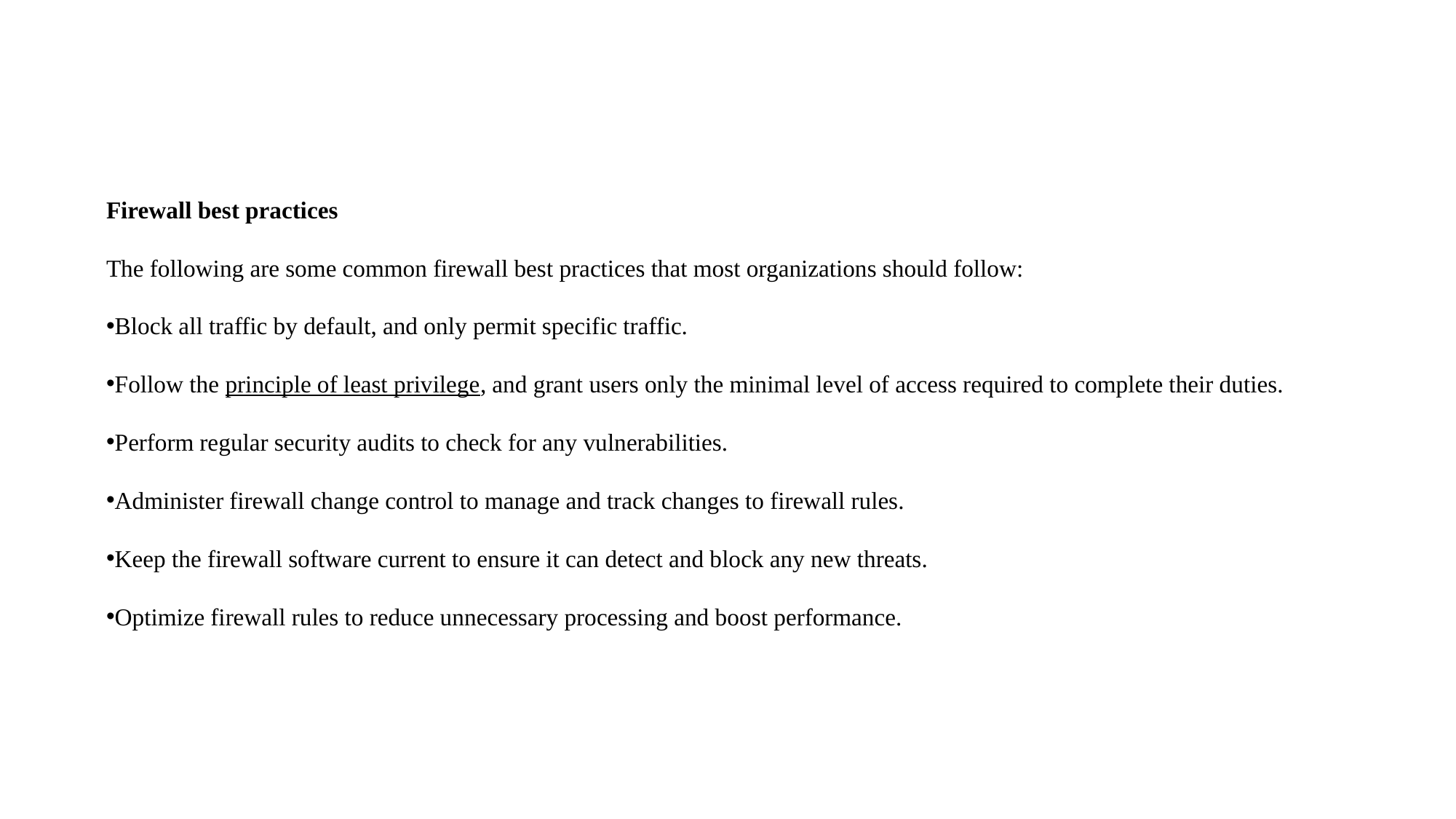

Firewall best practices
The following are some common firewall best practices that most organizations should follow:
Block all traffic by default, and only permit specific traffic.
Follow the principle of least privilege, and grant users only the minimal level of access required to complete their duties.
Perform regular security audits to check for any vulnerabilities.
Administer firewall change control to manage and track changes to firewall rules.
Keep the firewall software current to ensure it can detect and block any new threats.
Optimize firewall rules to reduce unnecessary processing and boost performance.